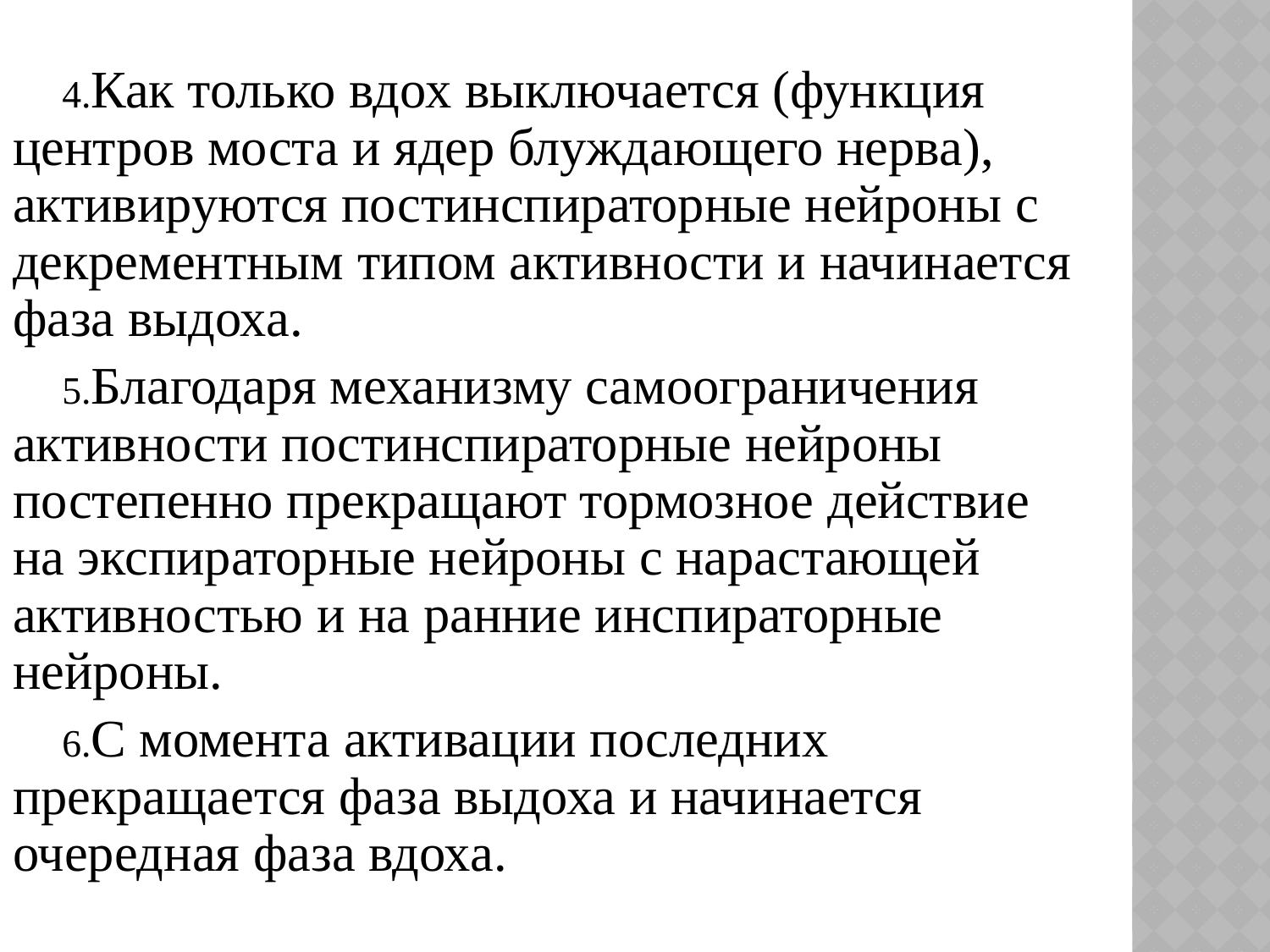

Как только вдох выключается (функция центров моста и ядер блуждающего нерва), активируются постинспираторные нейроны с декрементным типом активности и начинается фаза выдоха.
Благодаря механизму самоограничения активности постинспираторные нейроны постепенно прекращают тормозное действие на экспираторные нейроны с нарастающей активностью и на ранние инспираторные нейроны.
С момента активации последних прекращается фаза выдоха и начинается очередная фаза вдоха.